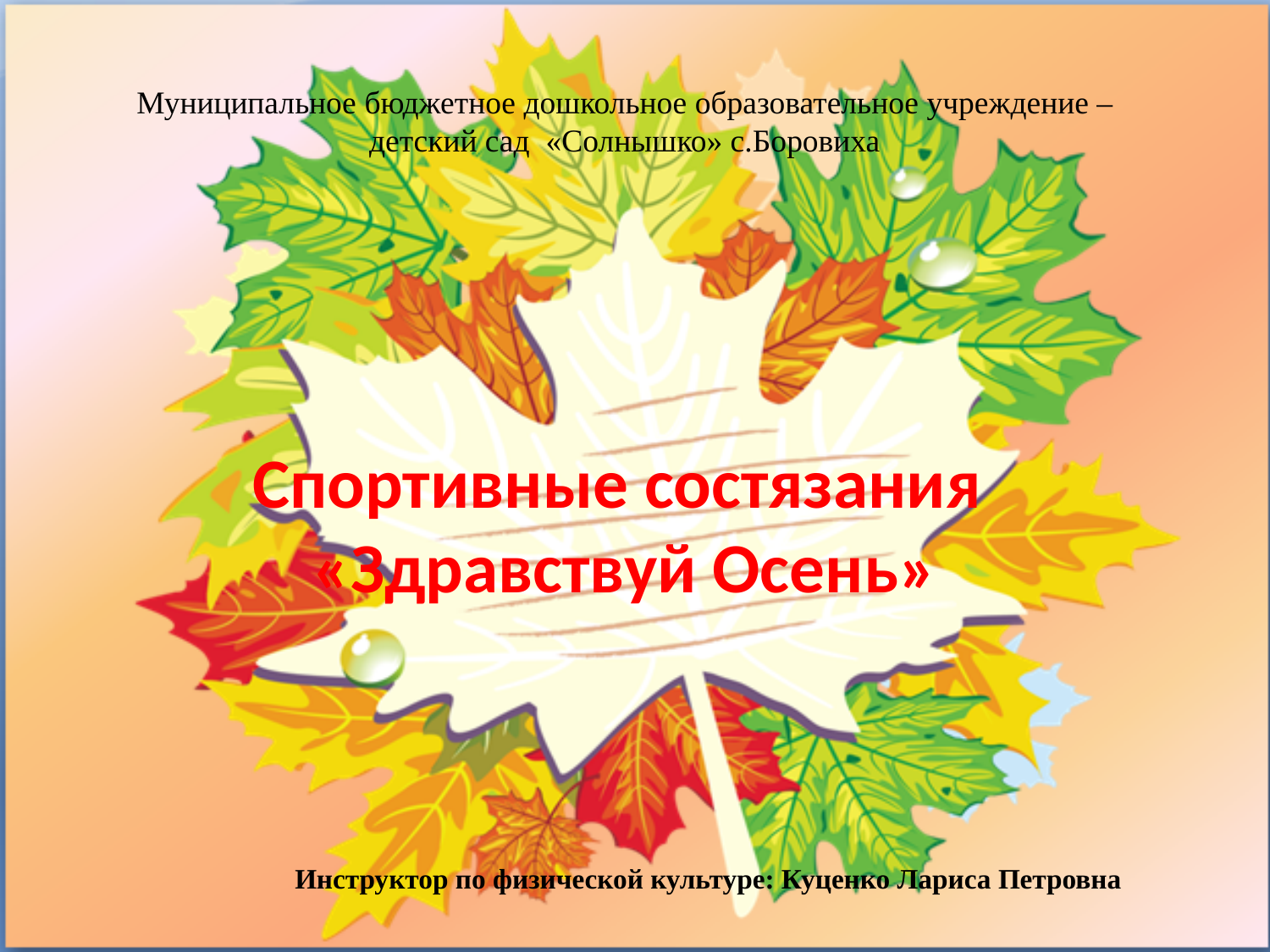

Муниципальное бюджетное дошкольное образовательное учреждение – детский сад  «Солнышко» с.Боровиха

Спортивные состязания
«Здравствуй Осень»

Инструктор по физической культуре: Куценко Лариса Петровна